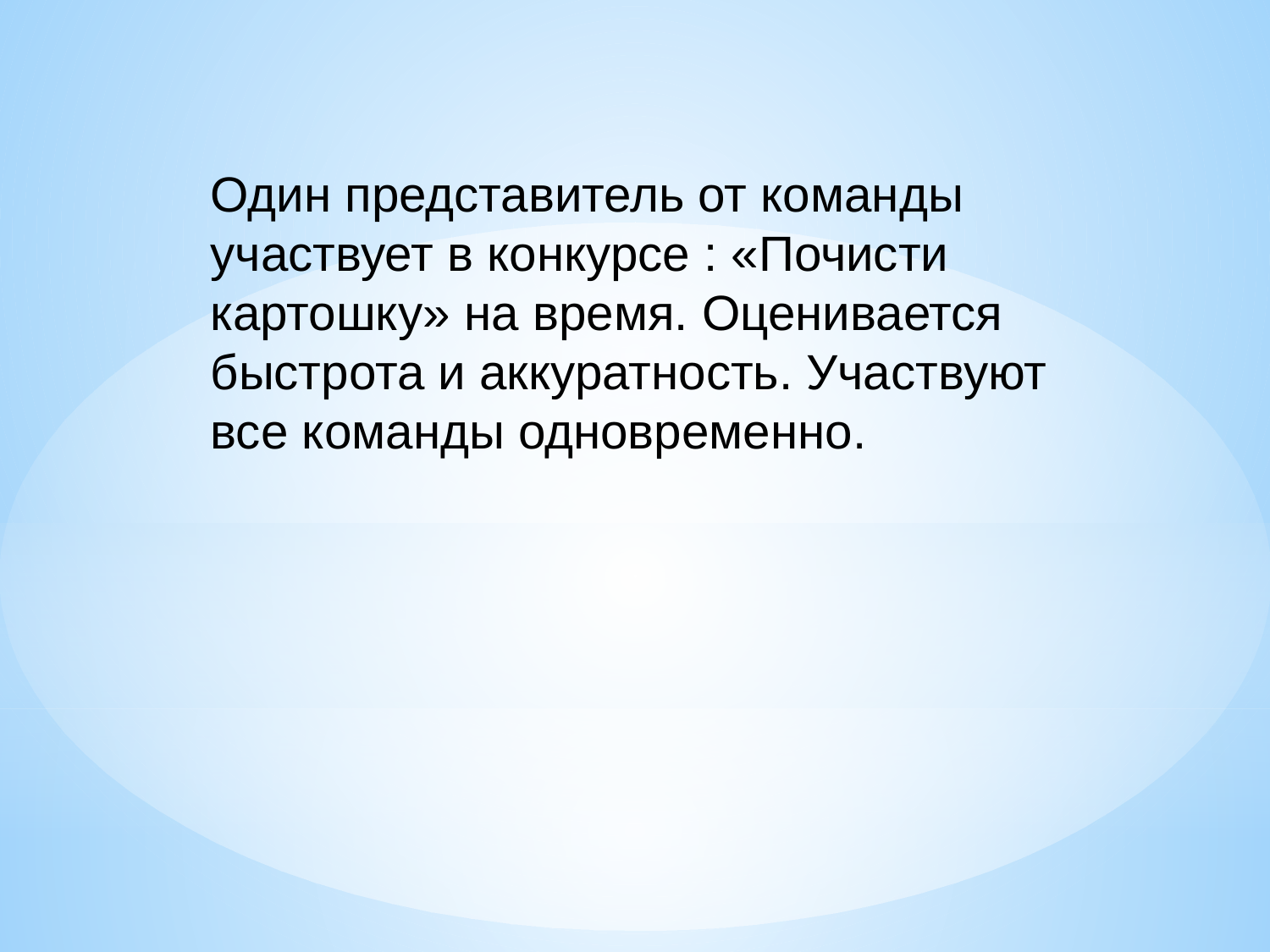

Один представитель от команды
участвует в конкурсе : «Почисти
картошку» на время. Оценивается
быстрота и аккуратность. Участвуют
все команды одновременно.